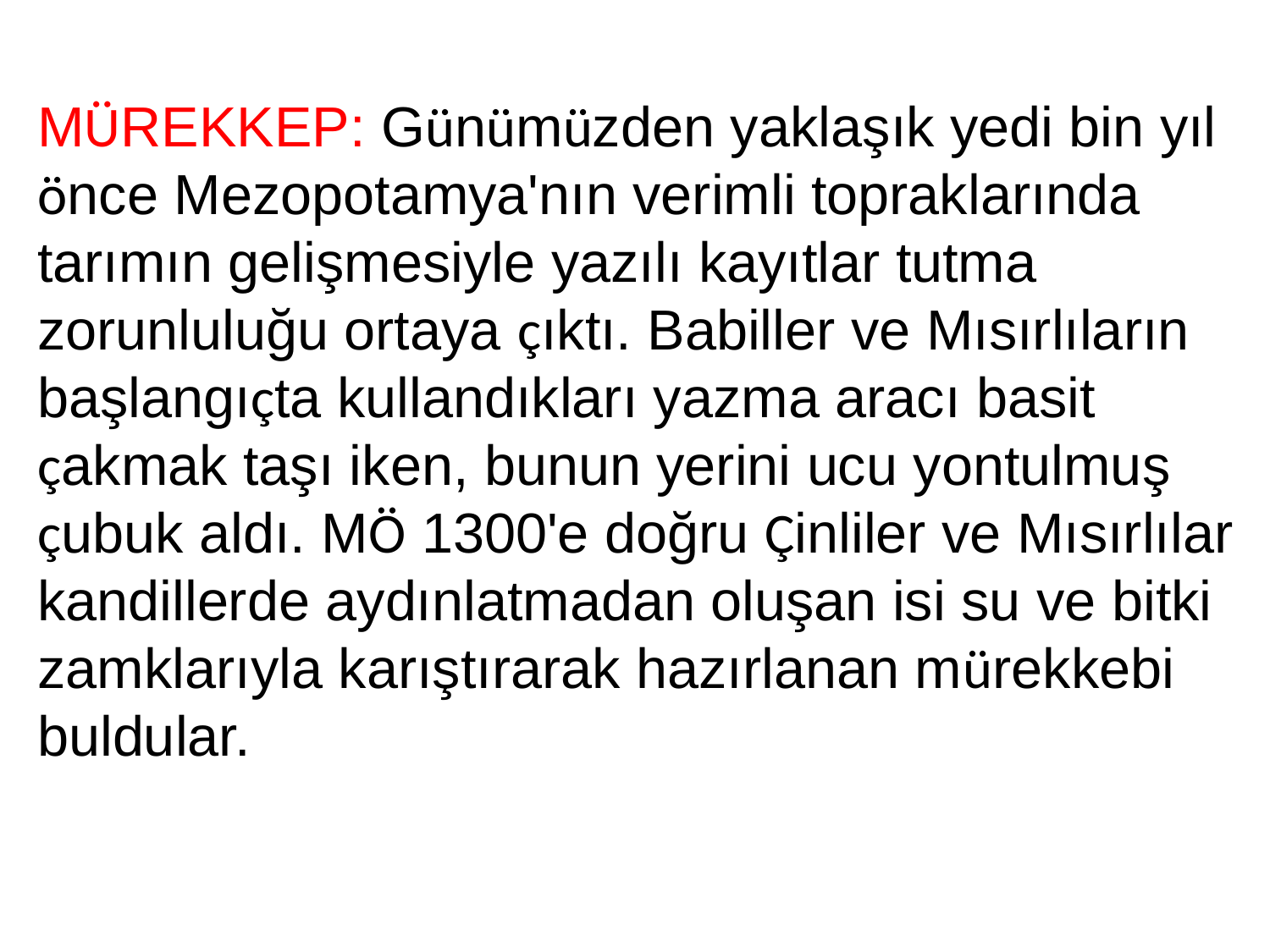

MÜREKKEP: Günümüzden yaklaşık yedi bin yıl önce Mezopotamya'nın verimli topraklarında tarımın gelişmesiyle yazılı kayıtlar tutma zorunluluğu ortaya çıktı. Babiller ve Mısırlıların başlangıçta kullandıkları yazma aracı basit çakmak taşı iken, bunun yerini ucu yontulmuş çubuk aldı. MÖ 1300'e doğru Çinliler ve Mısırlılar kandillerde aydınlatmadan oluşan isi su ve bitki zamklarıyla karıştırarak hazırlanan mürekkebi buldular.